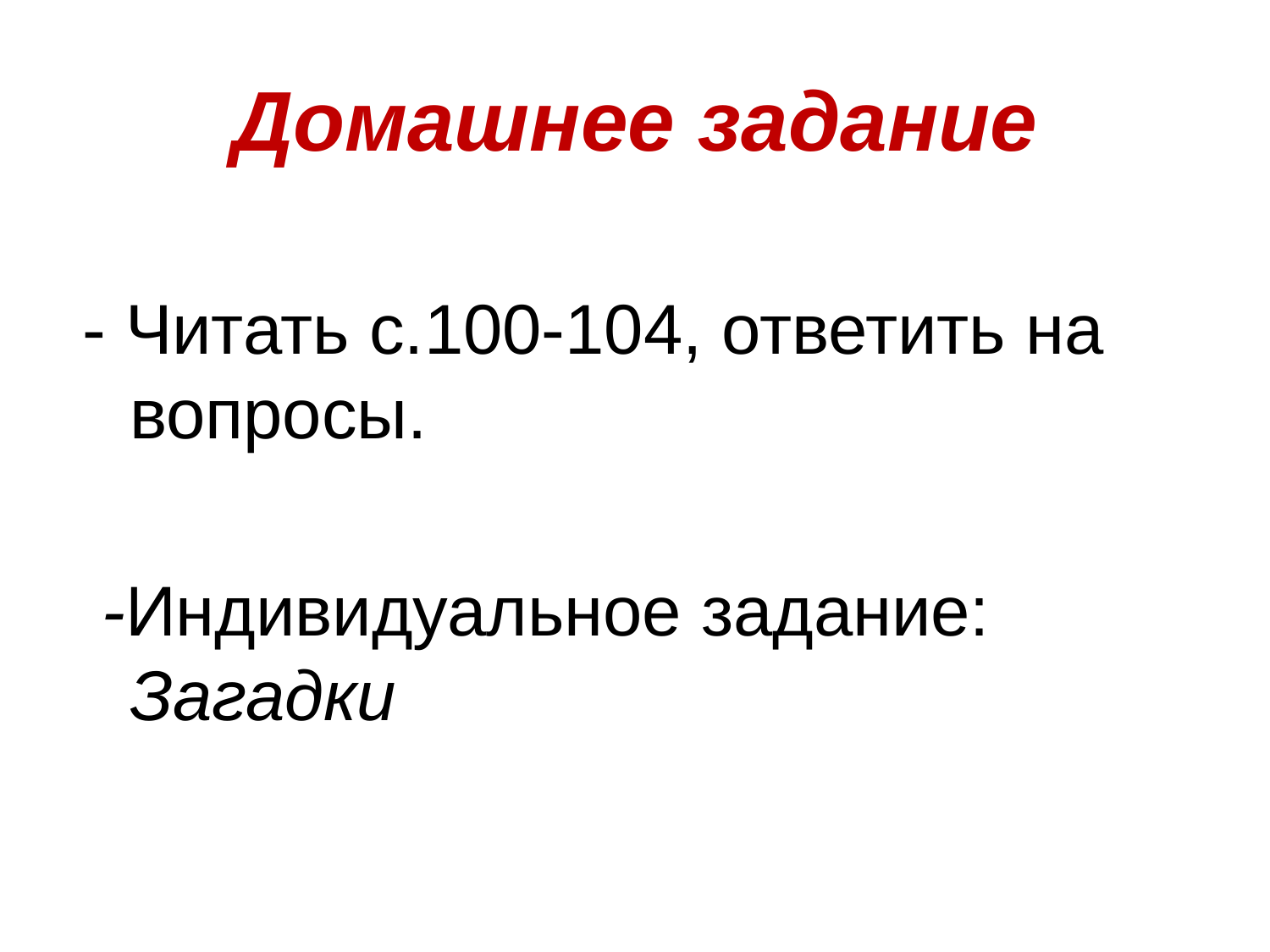

Домашнее задание

- Читать с.100-104, ответить на вопросы.

 -Индивидуальное задание:   Загадки